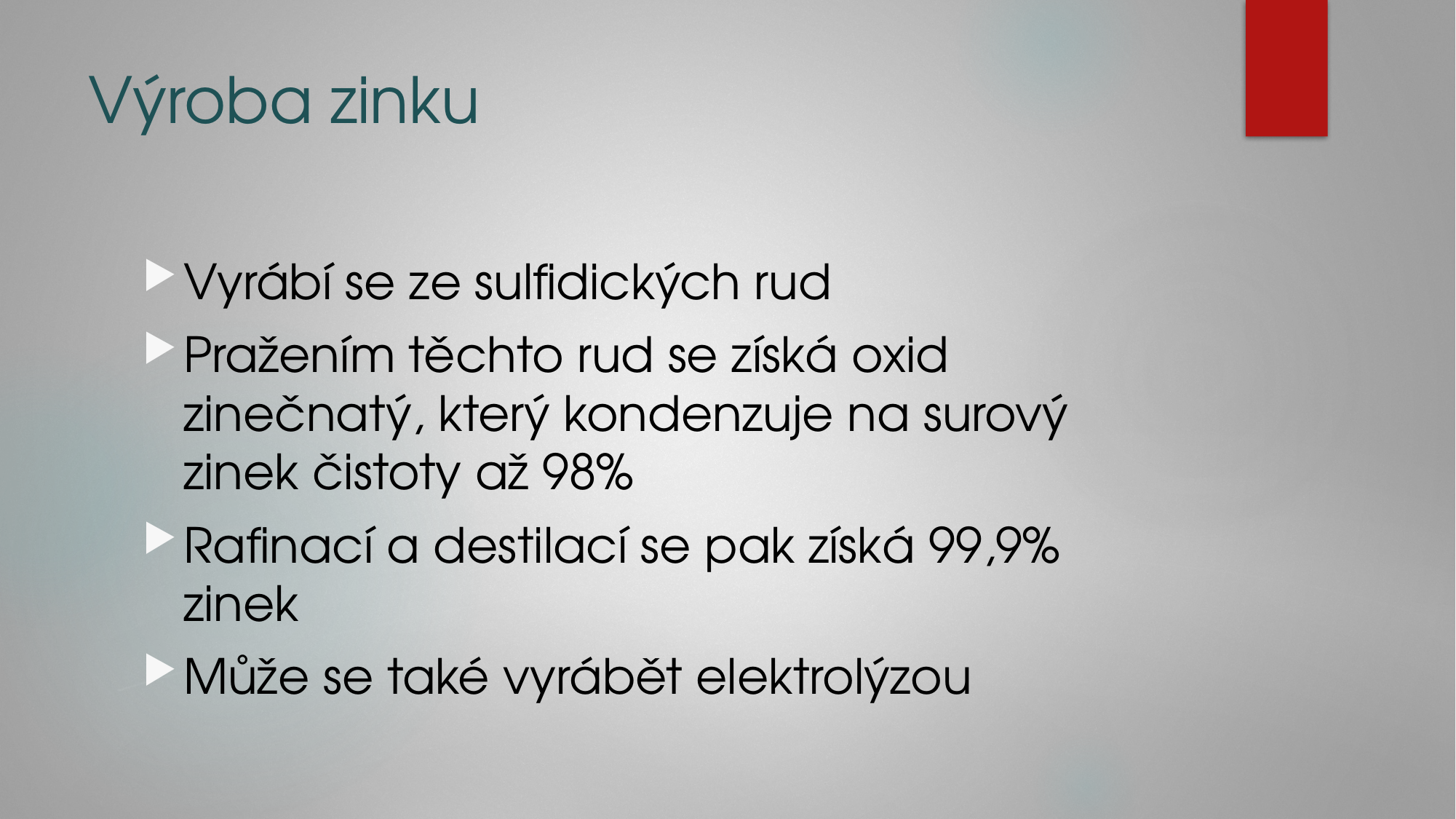

# Výroba zinku
Vyrábí se ze sulfidických rud
Pražením těchto rud se získá oxid zinečnatý, který kondenzuje na surový zinek čistoty až 98%
Rafinací a destilací se pak získá 99,9% zinek
Může se také vyrábět elektrolýzou